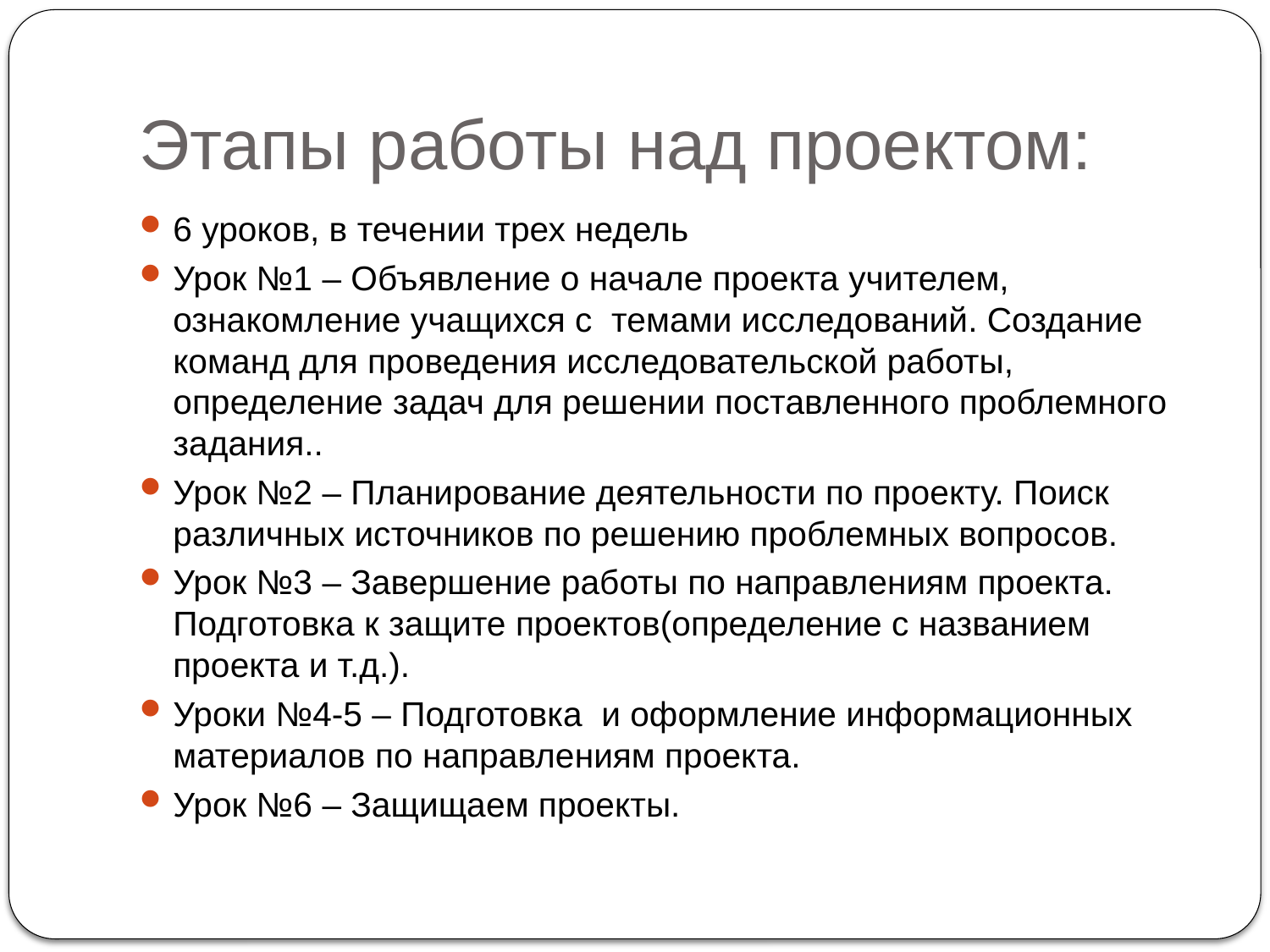

# Этапы работы над проектом:
6 уроков, в течении трех недель
Урок №1 – Объявление о начале проекта учителем, ознакомление учащихся с  темами исследований. Создание команд для проведения исследовательской работы, определение задач для решении поставленного проблемного задания..
Урок №2 – Планирование деятельности по проекту. Поиск различных источников по решению проблемных вопросов.
Урок №3 – Завершение работы по направлениям проекта. Подготовка к защите проектов(определение с названием проекта и т.д.).
Уроки №4-5 – Подготовка  и оформление информационных материалов по направлениям проекта.
Урок №6 – Защищаем проекты.